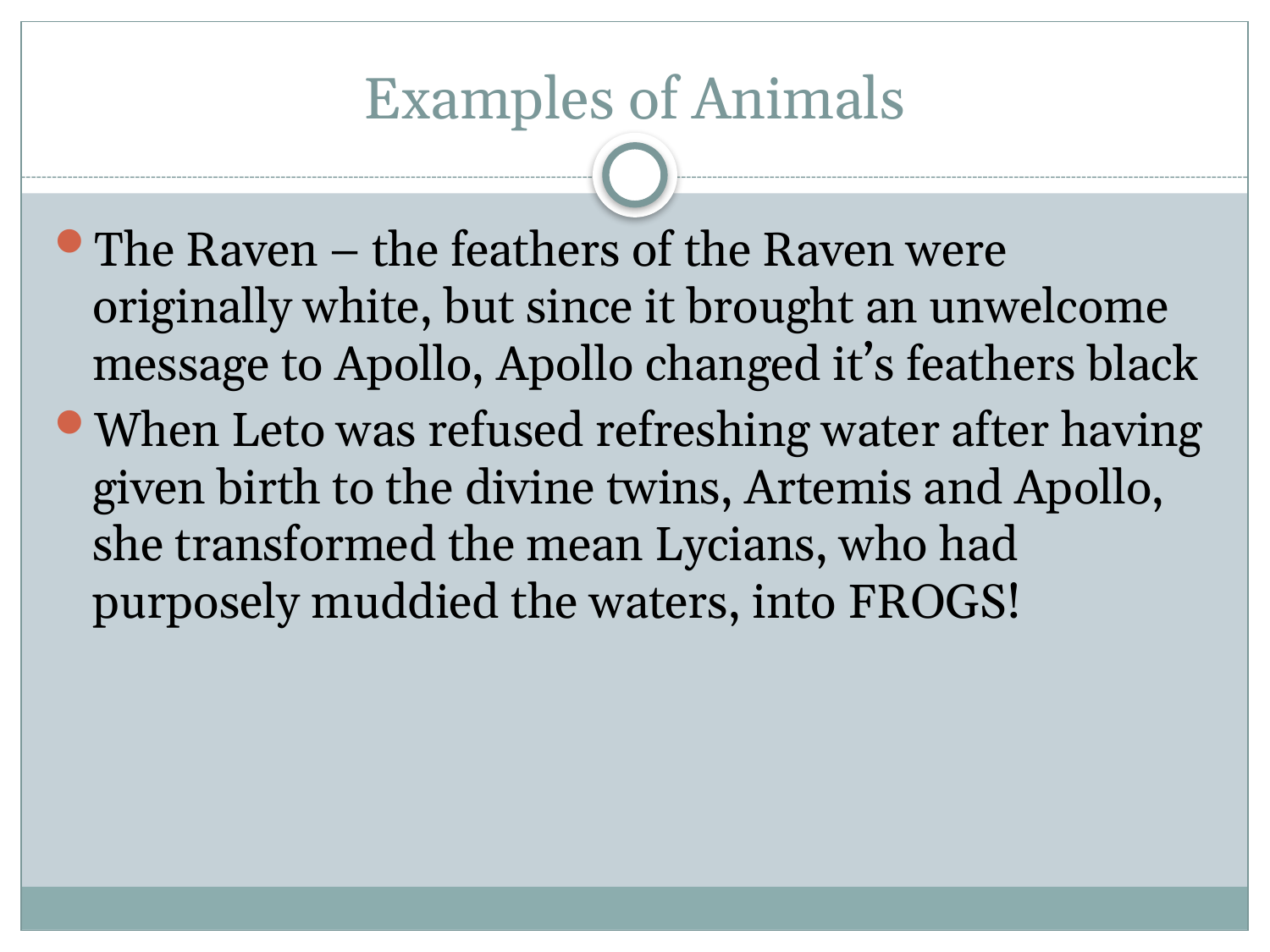

# Examples of Animals
The Raven – the feathers of the Raven were originally white, but since it brought an unwelcome message to Apollo, Apollo changed it’s feathers black
When Leto was refused refreshing water after having given birth to the divine twins, Artemis and Apollo, she transformed the mean Lycians, who had purposely muddied the waters, into FROGS!